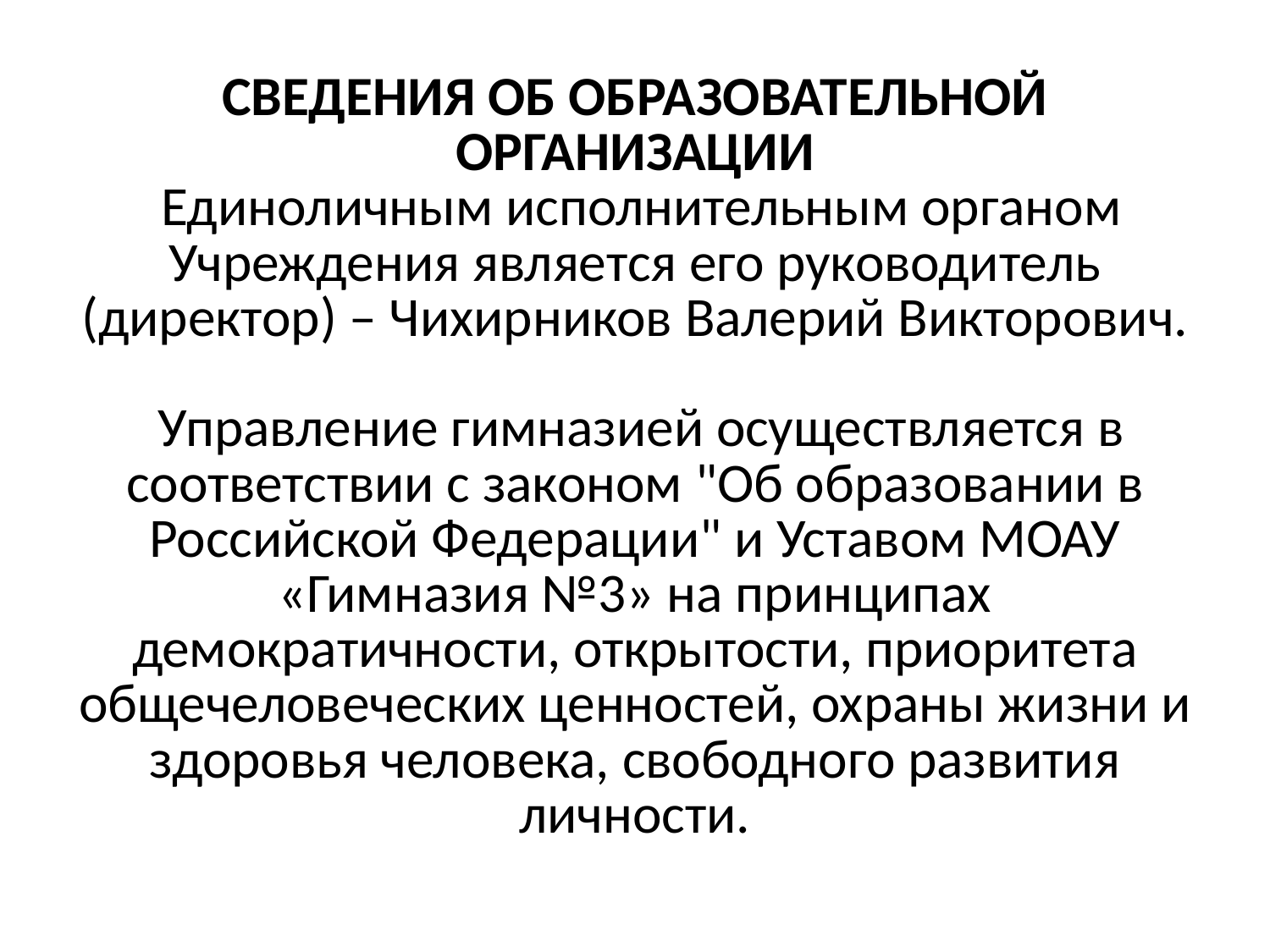

# СВЕДЕНИЯ ОБ ОБРАЗОВАТЕЛЬНОЙ ОРГАНИЗАЦИИ Единоличным исполнительным органом Учреждения является его руководитель (директор) – Чихирников Валерий Викторович. Управление гимназией осуществляется в соответствии с законом "Об образовании в Российской Федерации" и Уставом МОАУ «Гимназия №3» на принципах демократичности, открытости, приоритета общечеловеческих ценностей, охраны жизни и здоровья человека, свободного развития личности.